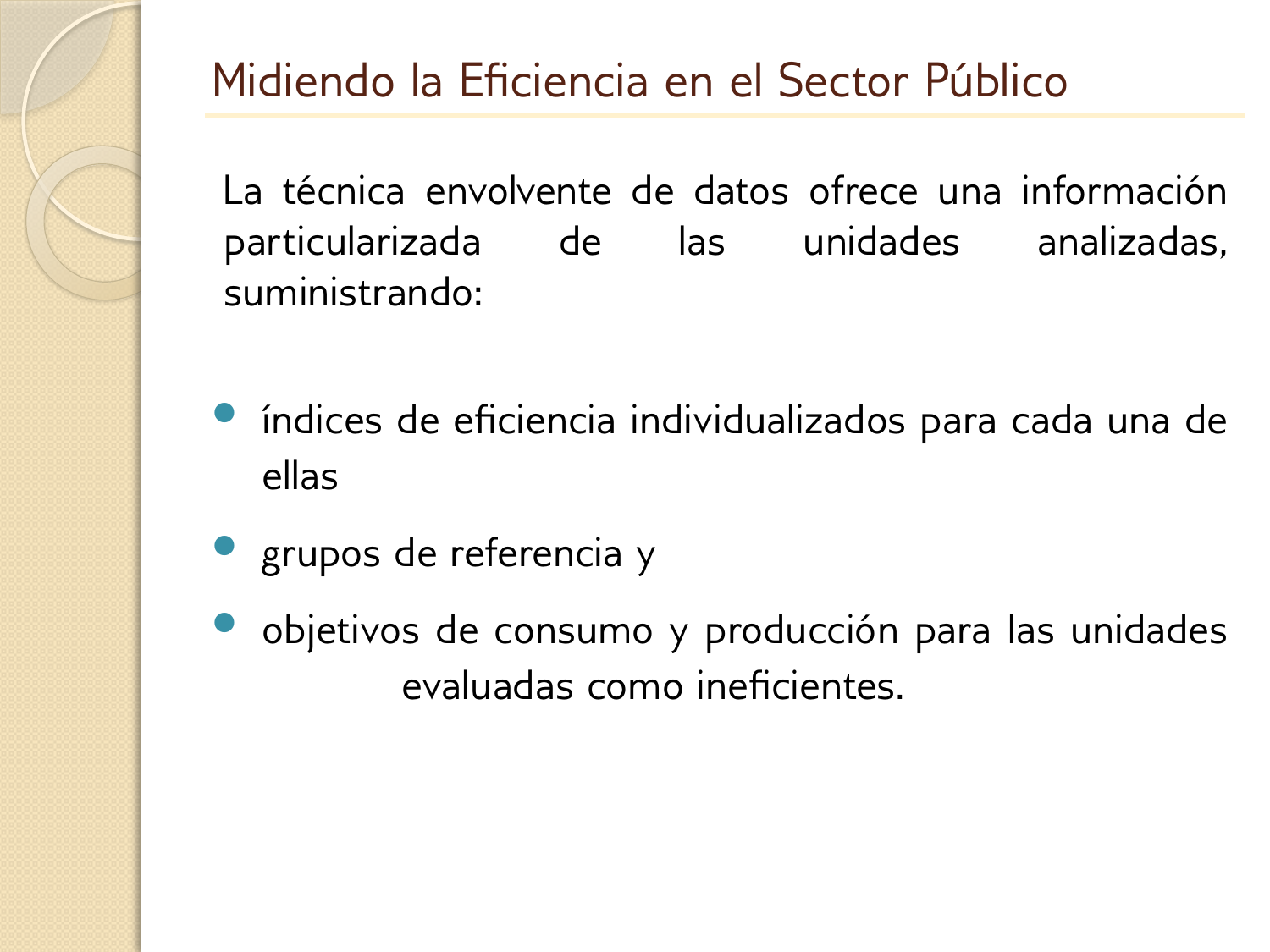

# Midiendo la Eficiencia en el Sector Público
La técnica envolvente de datos ofrece una información particularizada de las unidades analizadas, suministrando:

índices de eficiencia individualizados para cada una de ellas
grupos de referencia y
objetivos de consumo y producción para las unidades 	 evaluadas como ineficientes.